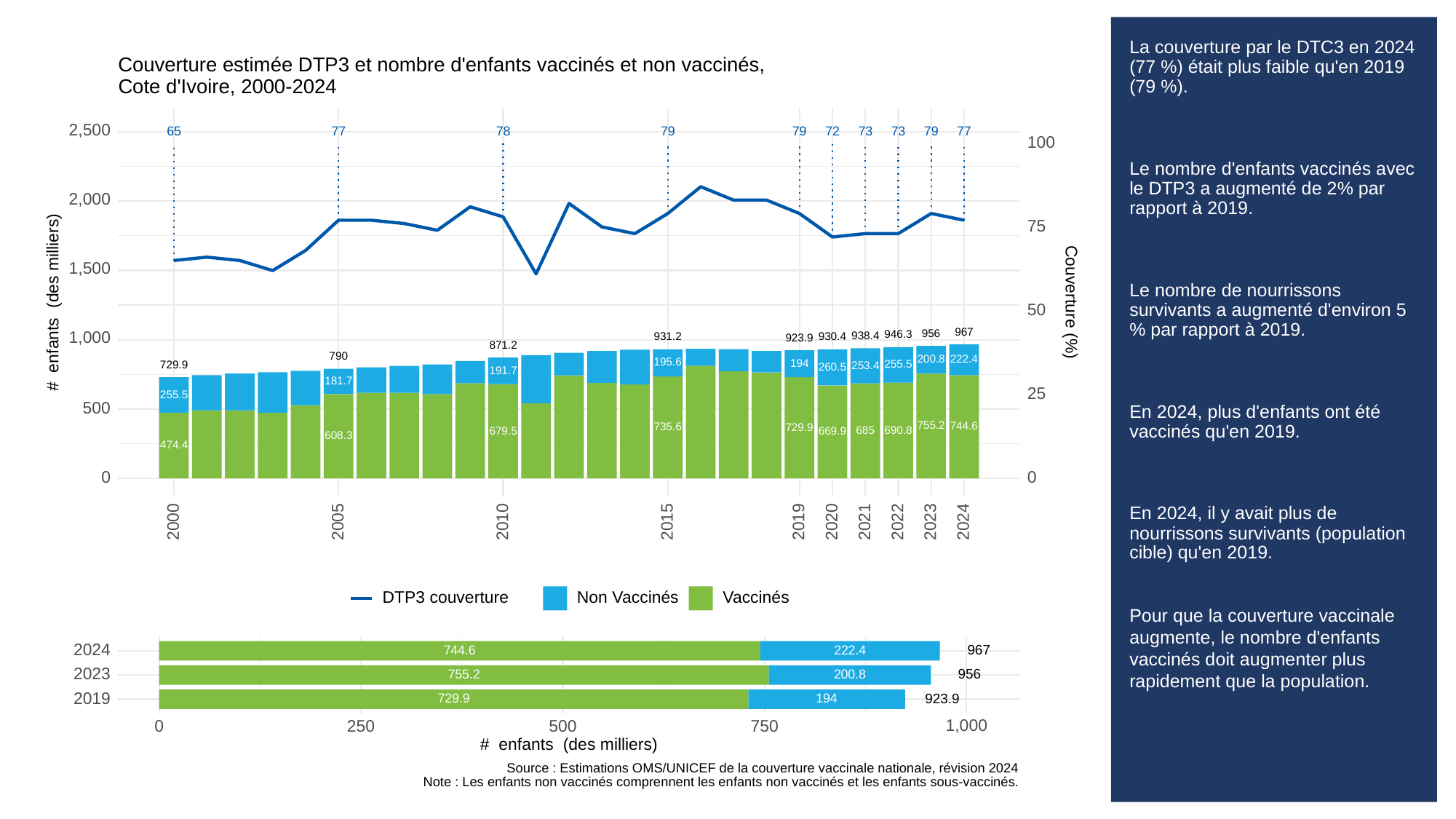

# La couverture par le DTC3 en 2024 (77 %) était plus faible qu'en 2019 (79 %).

Le nombre d'enfants vaccinés avec le DTP3 a augmenté de 2% par rapport à 2019.

Le nombre de nourrissons survivants a augmenté d'environ 5 % par rapport à 2019.

En 2024, plus d'enfants ont été vaccinés qu'en 2019.

En 2024, il y avait plus de nourrissons survivants (population cible) qu'en 2019.

Pour que la couverture vaccinale augmente, le nombre d'enfants vaccinés doit augmenter plus rapidement que la population.

Couverture estimée DTP3 et nombre d'enfants vaccinés et non vaccinés,
Cote d'Ivoire, 2000-2024

2,500
73
73
65
78
79
79
79
72
77
77

100

2,000

75

1,500

#  enfants  (des milliers)
Couverture (%)
50

967
956
946.3
1,000
938.4
931.2
930.4
923.9

871.2

790

200.8
222.4

195.6
194
255.5

729.9
253.4
260.5

191.7

181.7

25
255.5

500

755.2
744.6
735.6
729.9
690.8
685
679.5
669.9
608.3
474.4

0
0

2023
2000
2005
2010
2015
2019
2020
2021
2022
2024

DTP3 couverture
Non Vaccinés
Vaccinés

2024
967
744.6
222.4

2023
956
755.2
200.8

2019
923.9
729.9
194

1,000
0
250
500
750
#  enfants  (des milliers)
Source : Estimations OMS/UNICEF de la couverture vaccinale nationale, révision 2024
Note : Les enfants non vaccinés comprennent les enfants non vaccinés et les enfants sous-vaccinés.